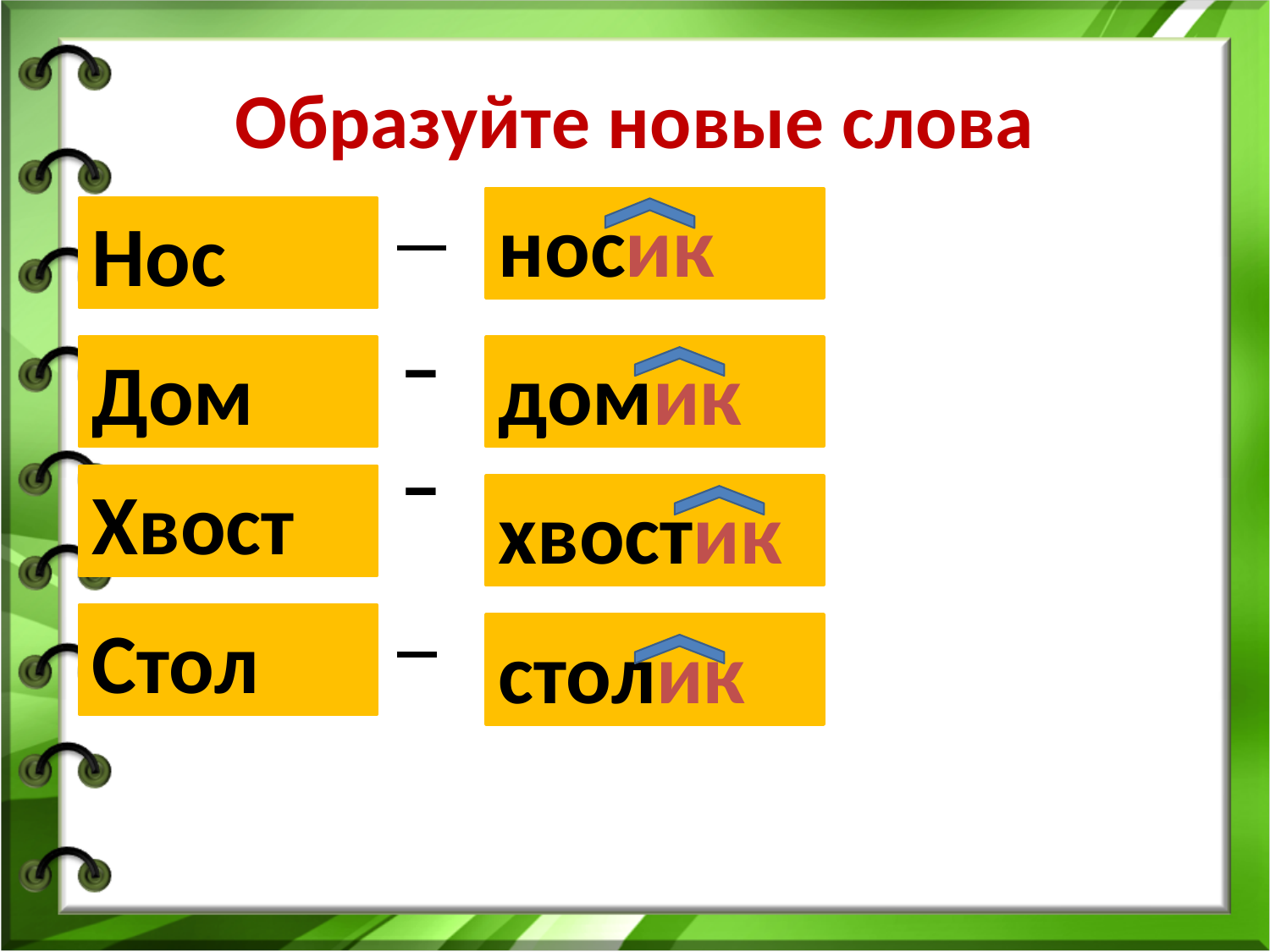

# Образуйте новые слова

                 –
                 –

носик
Нос

Дом
домик

Хвост
хвостик

Стол
столик